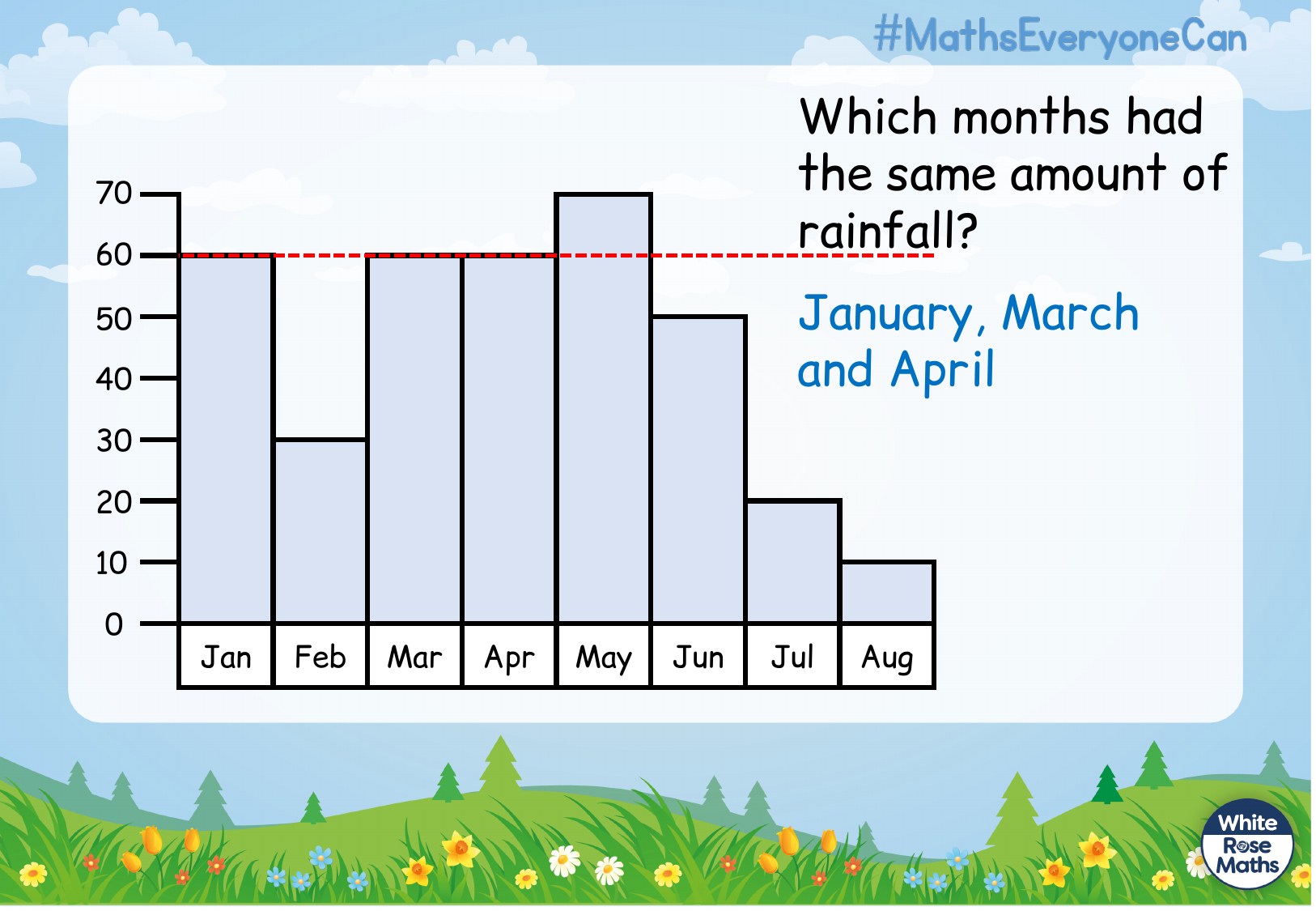

Which months had the same amount of rainfall?
70

60

January, March
and April
50

40
30

20

10

0
Jan
Feb
Mar
Apr
May
Jun
Jul
Aug